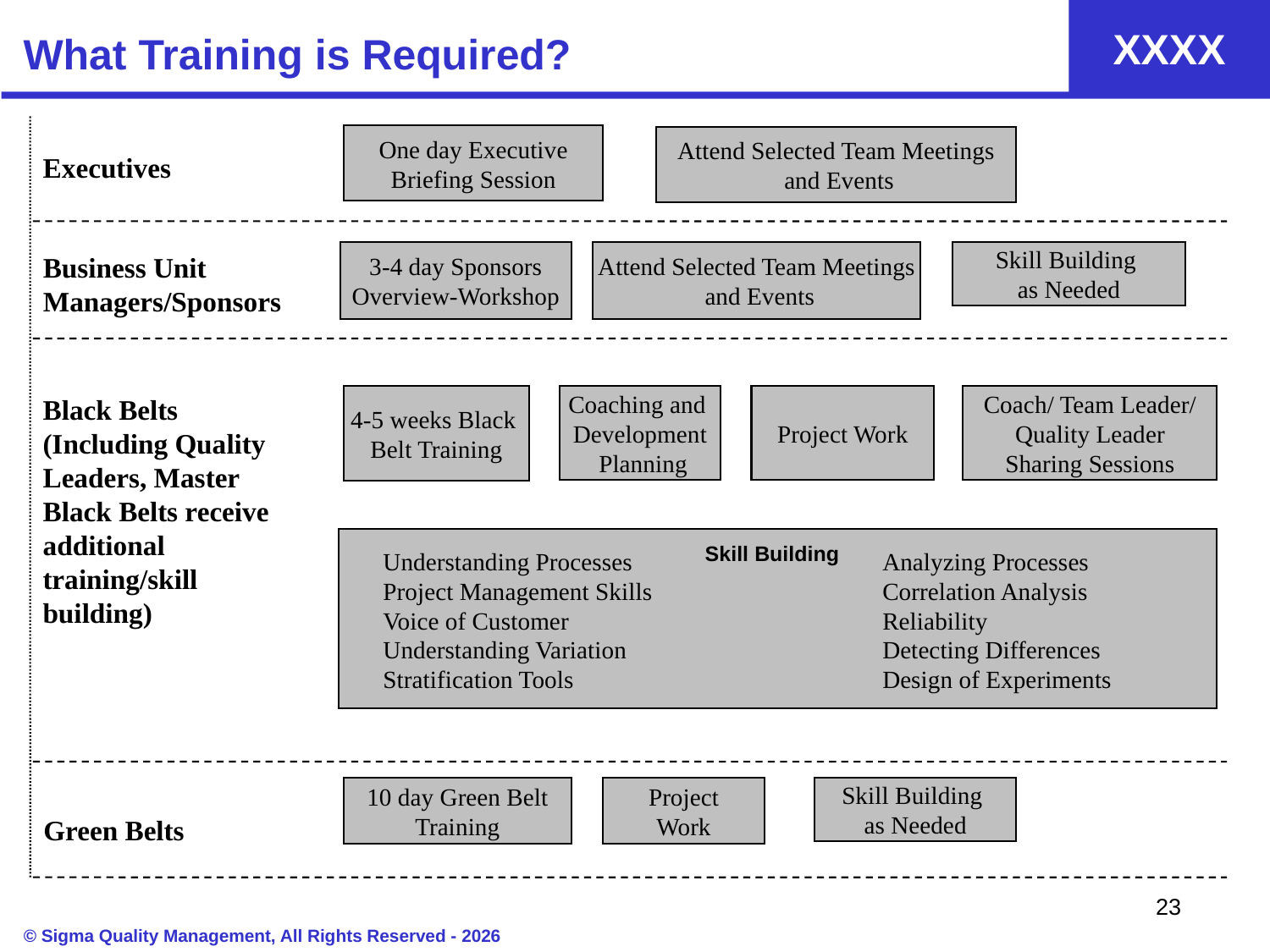

What Training is Required?

 One day Executive
Briefing Session
Attend Selected Team Meetings
 and Events
Executives

3-4 day Sponsors
Overview-Workshop
Attend Selected Team Meetings
 and Events
Skill Building
as Needed
Business Unit
Managers/Sponsors

Black Belts
(Including Quality Leaders, Master Black Belts receive additional training/skill building)
4-5 weeks Black
Belt Training
Coaching and
Development
 Planning
Project Work
Coach/ Team Leader/
Quality Leader
Sharing Sessions

  Skill Building
Understanding Processes
Project Management Skills
Voice of Customer
Understanding Variation
Stratification Tools

Analyzing Processes
Correlation Analysis
Reliability
Detecting Differences
Design of Experiments

10 day Green Belt
Training
Project
Work
Skill Building
as Needed
Green Belts